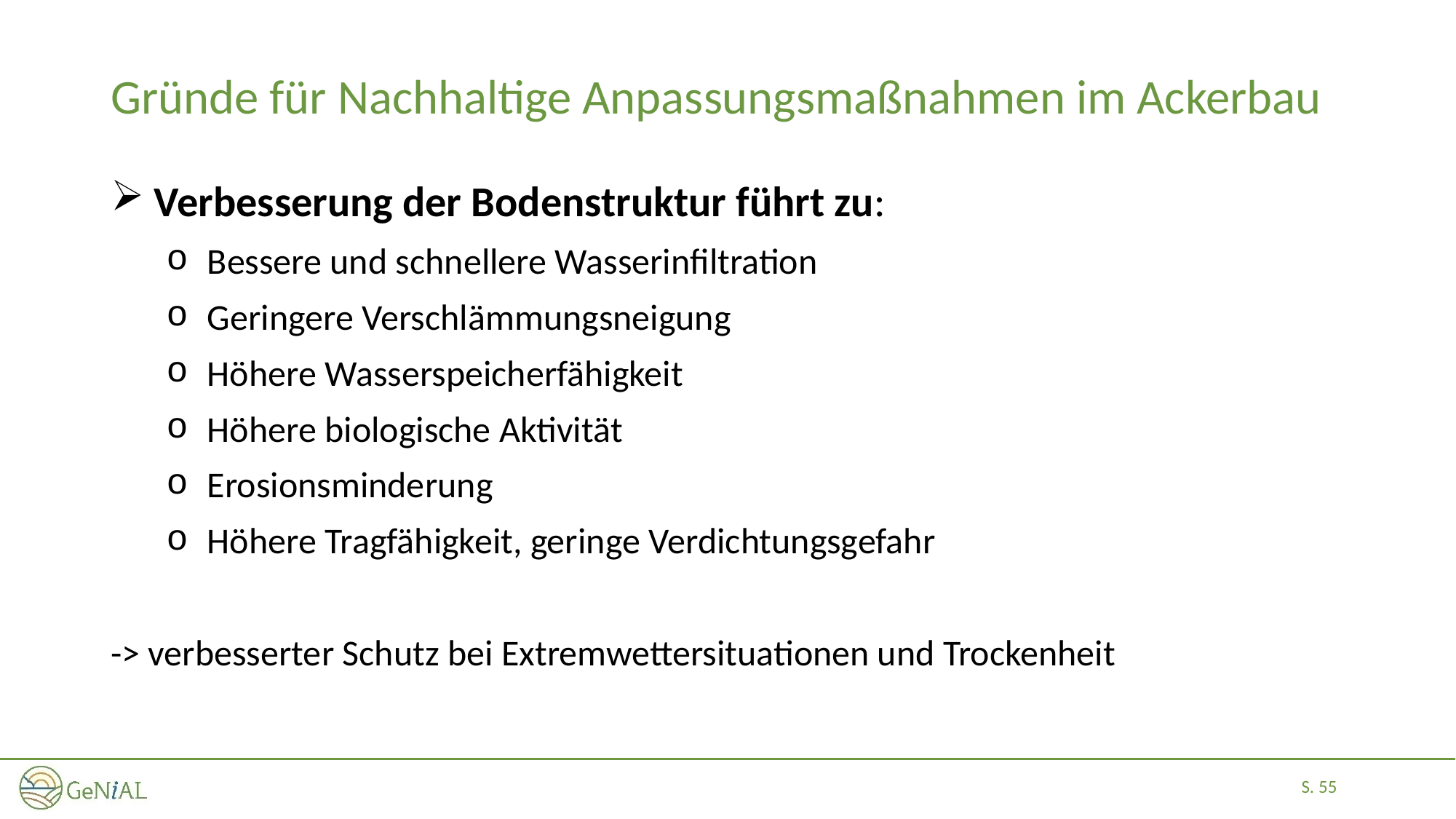

# Gründe für Nachhaltige Anpassungsmaßnahmen im Ackerbau
 Verbesserung der Bodenstruktur führt zu:
Bessere und schnellere Wasserinfiltration
Geringere Verschlämmungsneigung
Höhere Wasserspeicherfähigkeit
Höhere biologische Aktivität
Erosionsminderung
Höhere Tragfähigkeit, geringe Verdichtungsgefahr

-> verbesserter Schutz bei Extremwettersituationen und Trockenheit